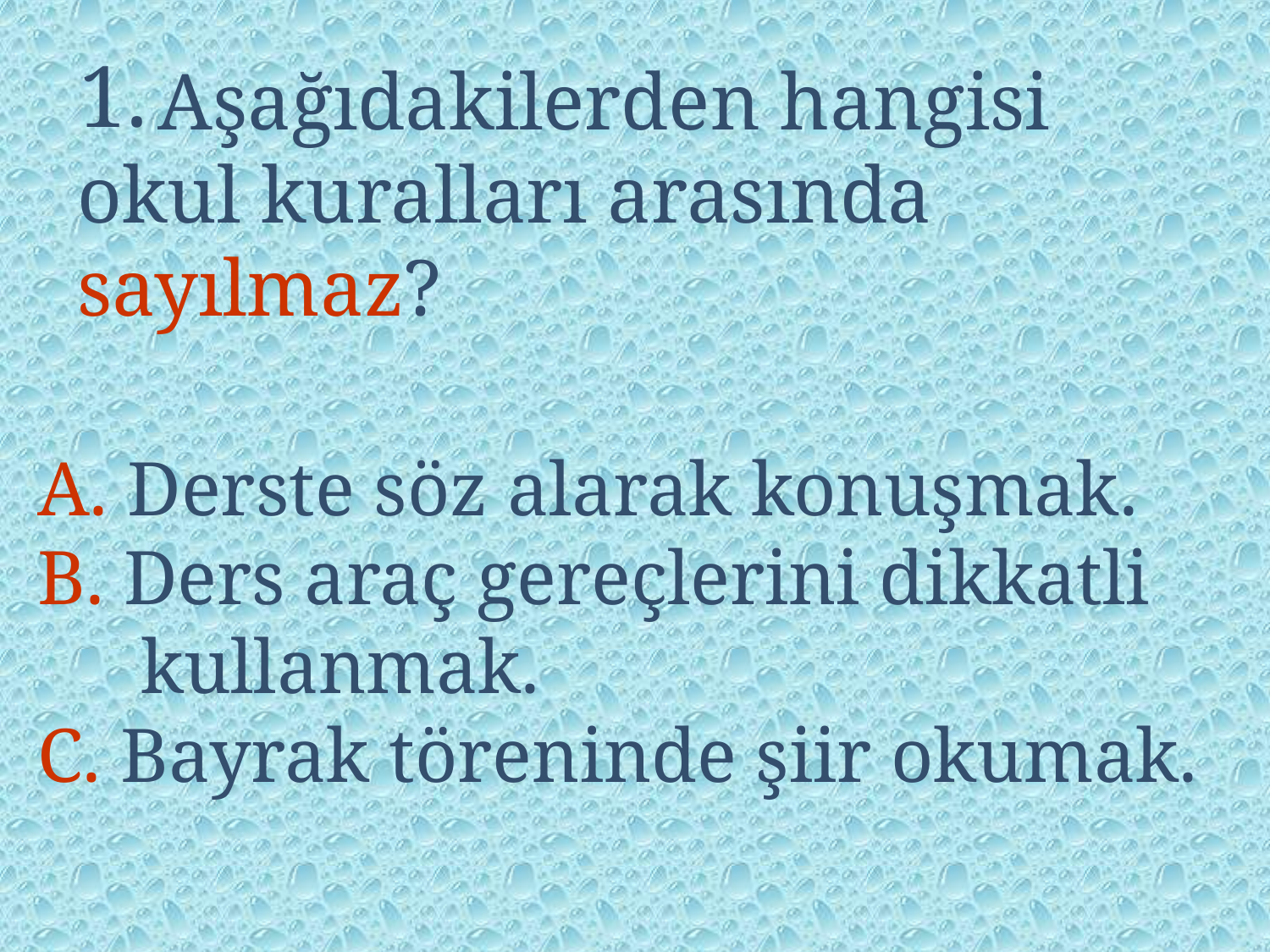

1.
    Aşağıdakilerden hangisi okul kuralları arasında sayılmaz?
A. Derste söz alarak konuşmak.
B. Ders araç gereçlerini dikkatli kullanmak.
C. Bayrak töreninde şiir okumak.